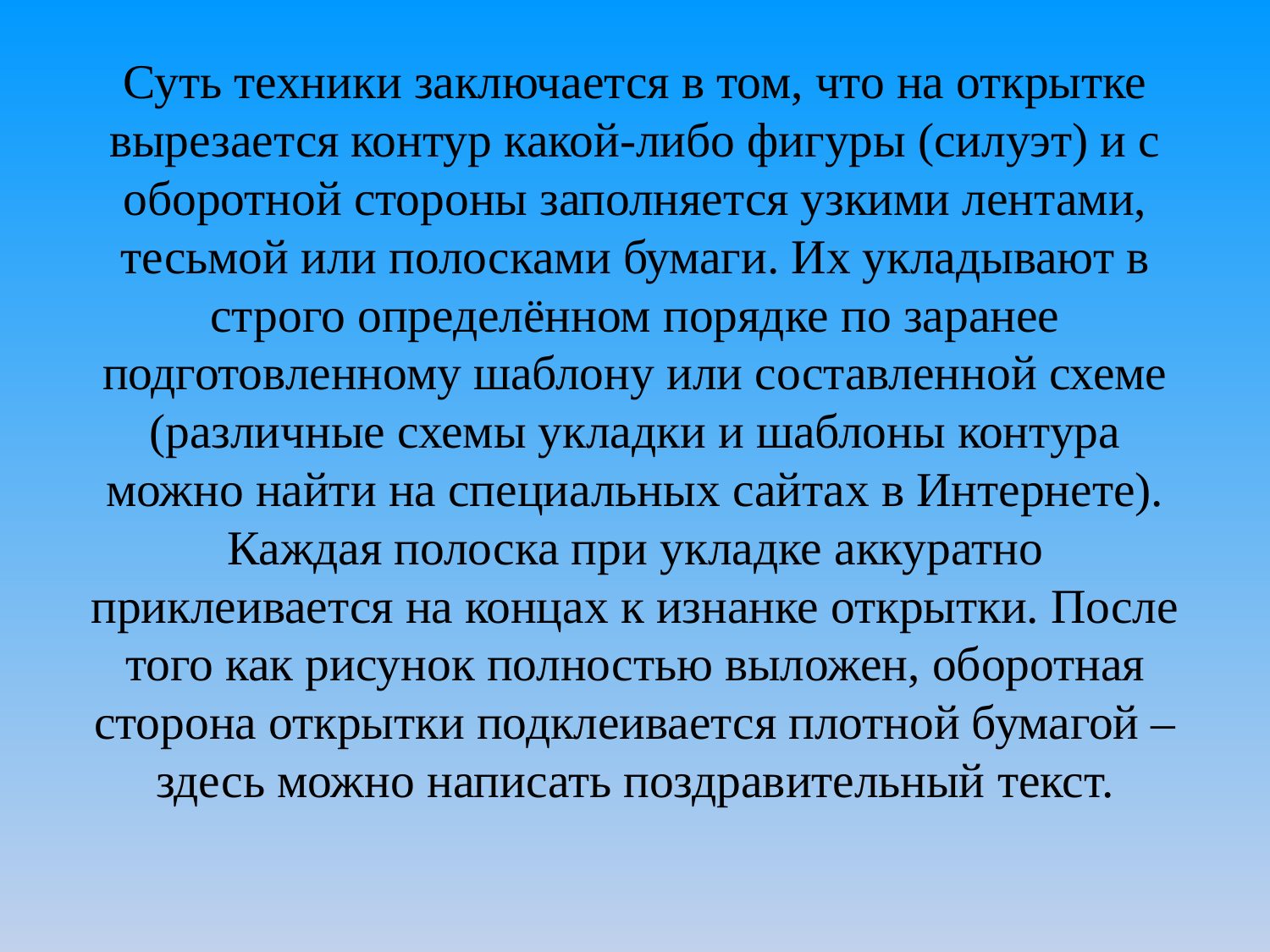

# Суть техники заключается в том, что на открытке вырезается контур какой-либо фигуры (силуэт) и с оборотной стороны заполняется узкими лентами, тесьмой или полосками бумаги. Их укладывают в строго определённом порядке по заранее подготовленному шаблону или составленной схеме (различные схемы укладки и шаблоны контура можно найти на специальных сайтах в Интернете). Каждая полоска при укладке аккуратно приклеивается на концах к изнанке открытки. После того как рисунок полностью выложен, оборотная сторона открытки подклеивается плотной бумагой – здесь можно написать поздравительный текст.